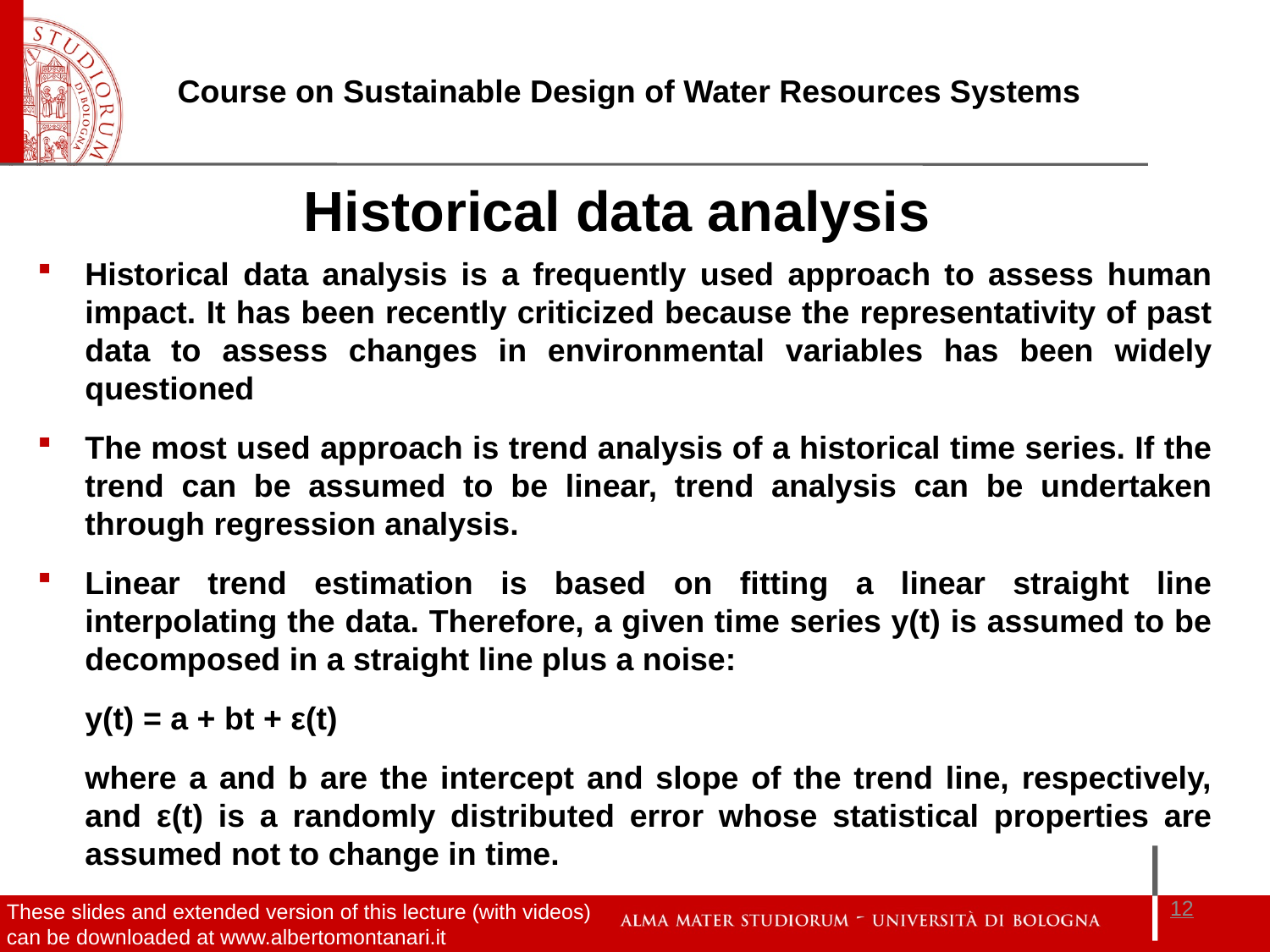

Historical data analysis
Historical data analysis is a frequently used approach to assess human impact. It has been recently criticized because the representativity of past data to assess changes in environmental variables has been widely questioned
The most used approach is trend analysis of a historical time series. If the trend can be assumed to be linear, trend analysis can be undertaken through regression analysis.
Linear trend estimation is based on fitting a linear straight line interpolating the data. Therefore, a given time series y(t) is assumed to be decomposed in a straight line plus a noise:
	y(t) = a + bt + ε(t)
	where a and b are the intercept and slope of the trend line, respectively, and ε(t) is a randomly distributed error whose statistical properties are assumed not to change in time.
12